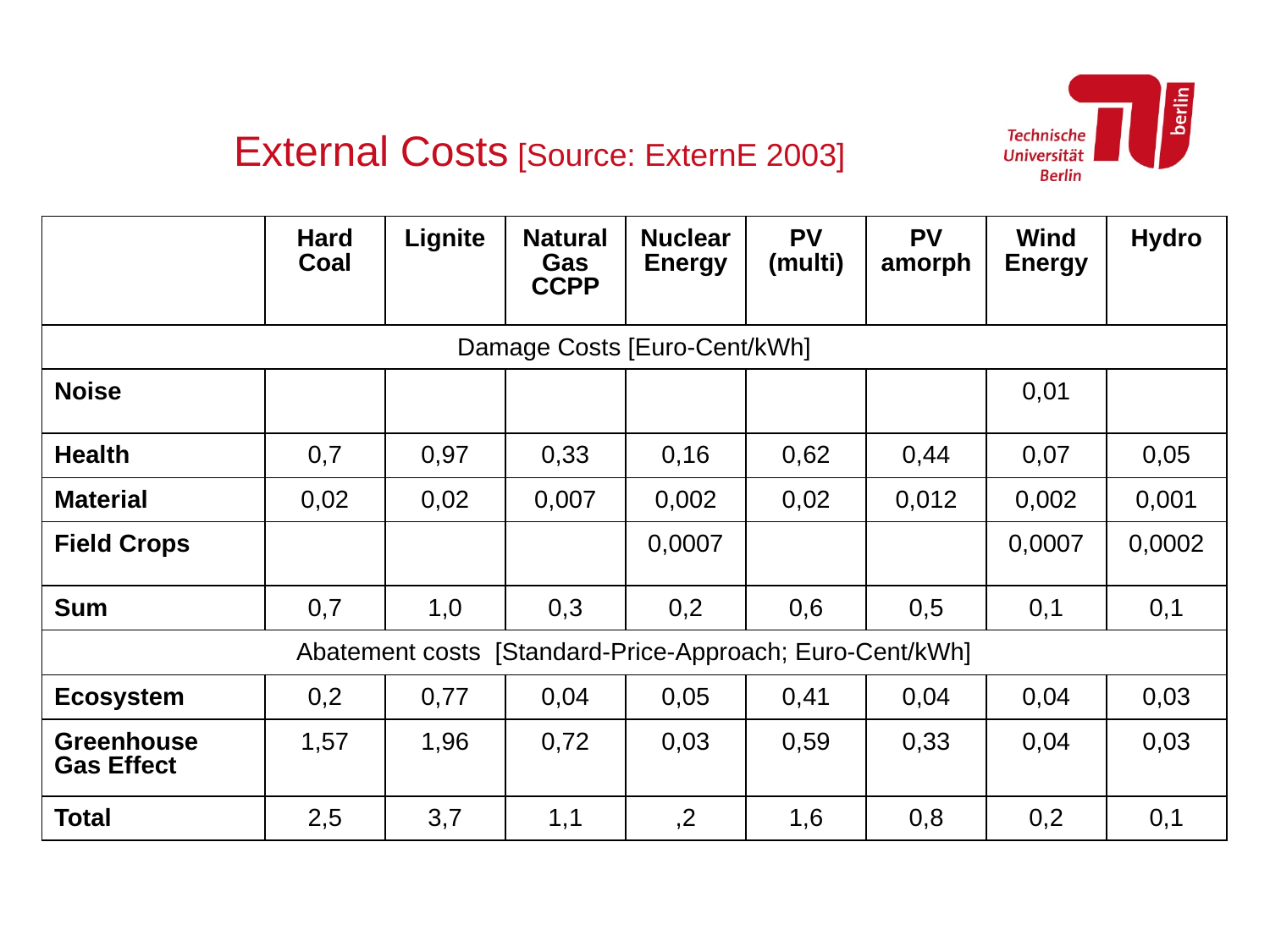

External Costs [Source: ExternE 2003]
|  | Hard Coal | Lignite | Natural Gas CCPP | Nuclear Energy | PV (multi) | PV amorph | Wind Energy | Hydro |
| --- | --- | --- | --- | --- | --- | --- | --- | --- |
| Damage Costs [Euro-Cent/kWh] |  |  |  |  |  |  |  |  |
| Noise |  |  |  |  |  |  | 0,01 |  |
| Health | 0,7 | 0,97 | 0,33 | 0,16 | 0,62 | 0,44 | 0,07 | 0,05 |
| Material | 0,02 | 0,02 | 0,007 | 0,002 | 0,02 | 0,012 | 0,002 | 0,001 |
| Field Crops |  |  |  | 0,0007 |  |  | 0,0007 | 0,0002 |
| Sum | 0,7 | 1,0 | 0,3 | 0,2 | 0,6 | 0,5 | 0,1 | 0,1 |
| Abatement costs [Standard-Price-Approach; Euro-Cent/kWh] |  |  |  |  |  |  |  |  |
| Ecosystem | 0,2 | 0,77 | 0,04 | 0,05 | 0,41 | 0,04 | 0,04 | 0,03 |
| Greenhouse Gas Effect | 1,57 | 1,96 | 0,72 | 0,03 | 0,59 | 0,33 | 0,04 | 0,03 |
| Total | 2,5 | 3,7 | 1,1 | ,2 | 1,6 | 0,8 | 0,2 | 0,1 |